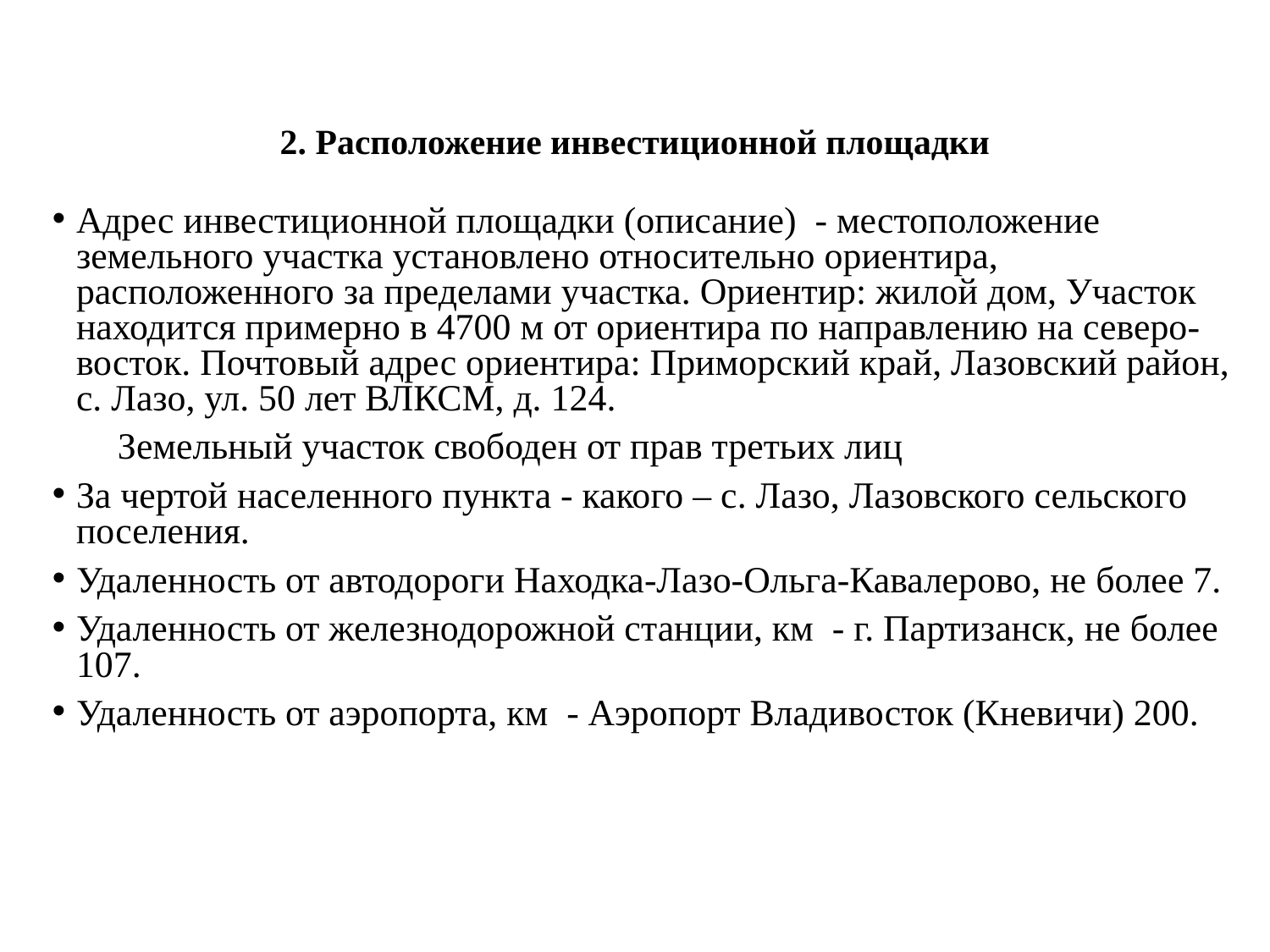

# 2. Расположение инвестиционной площадки
Адрес инвестиционной площадки (описание)  - местоположение земельного участка установлено относительно ориентира, расположенного за пределами участка. Ориентир: жилой дом, Участок находится примерно в 4700 м от ориентира по направлению на северо-восток. Почтовый адрес ориентира: Приморский край, Лазовский район, с. Лазо, ул. 50 лет ВЛКСМ, д. 124.
       Земельный участок свободен от прав третьих лиц
За чертой населенного пункта - какого – с. Лазо, Лазовского сельского поселения.
Удаленность от автодороги Находка-Лазо-Ольга-Кавалерово, не более 7.
Удаленность от железнодорожной станции, км  - г. Партизанск, не более 107.
Удаленность от аэропорта, км  - Аэропорт Владивосток (Кневичи) 200.